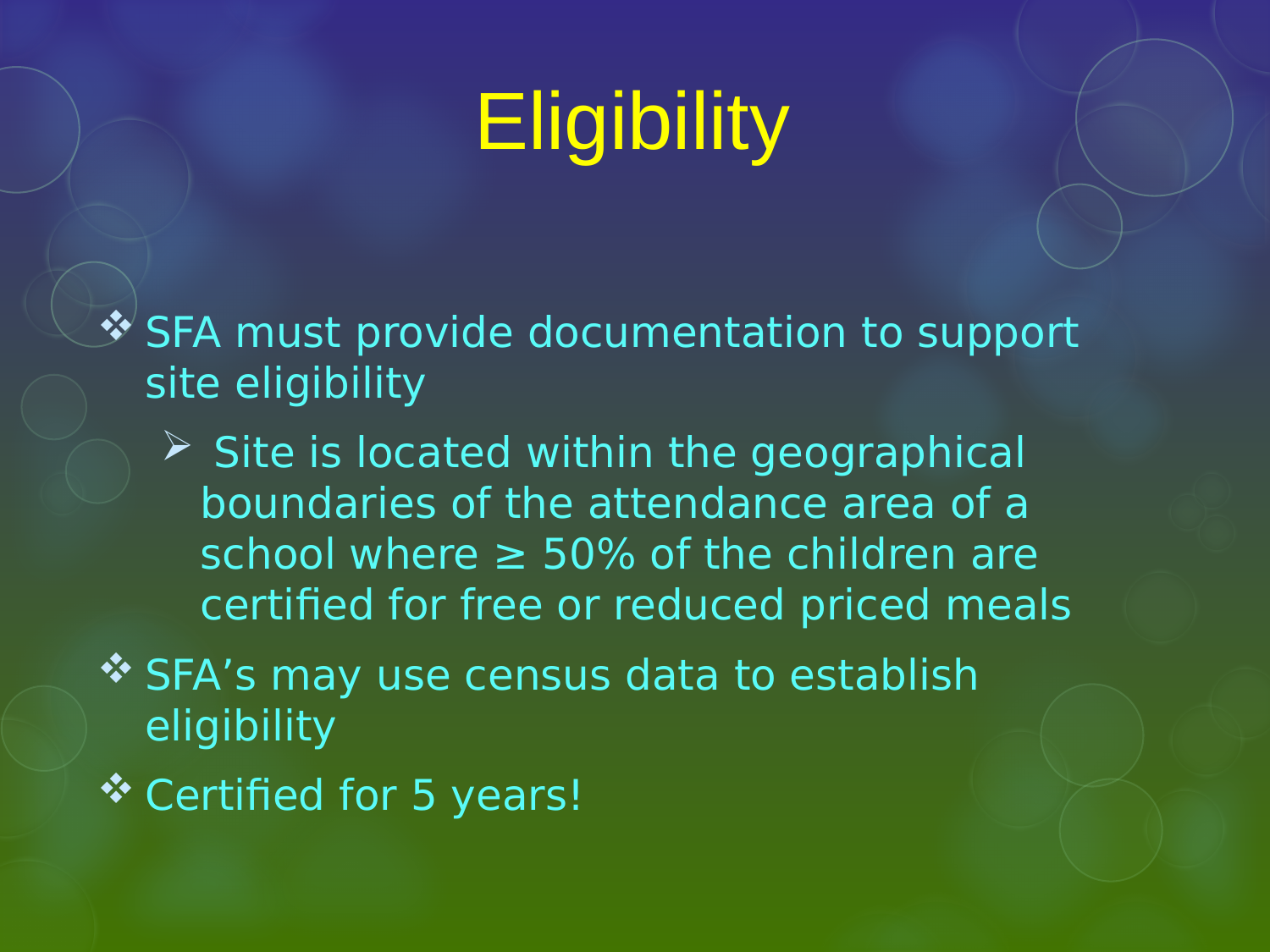

# Eligibility
SFA must provide documentation to support site eligibility
 Site is located within the geographical boundaries of the attendance area of a school where ≥ 50% of the children are certified for free or reduced priced meals
SFA’s may use census data to establish eligibility
Certified for 5 years!